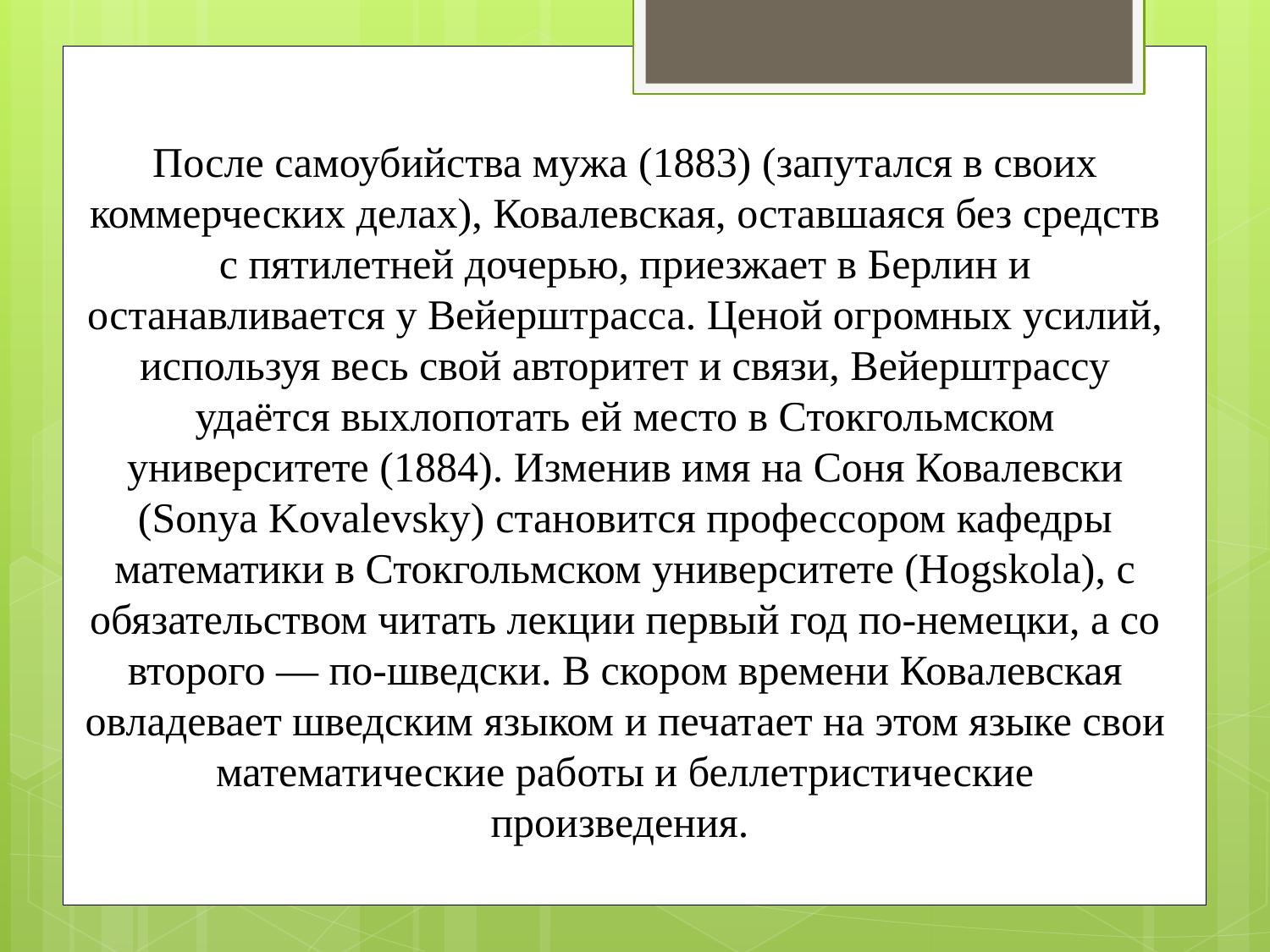

После самоубийства мужа (1883) (запутался в своих коммерческих делах), Ковалевская, оставшаяся без средств с пятилетней дочерью, приезжает в Берлин и останавливается у Вейерштрасса. Ценой огромных усилий, используя весь свой авторитет и связи, Вейерштрассу удаётся выхлопотать ей место в Стокгольмском университете (1884). Изменив имя на Соня Ковалевски (Sonya Kovalevsky) становится профессором кафедры математики в Стокгольмском университете (Hogskola), с обязательством читать лекции первый год по-немецки, а со второго — по-шведски. В скором времени Ковалевская овладевает шведским языком и печатает на этом языке свои математические работы и беллетристические произведения.